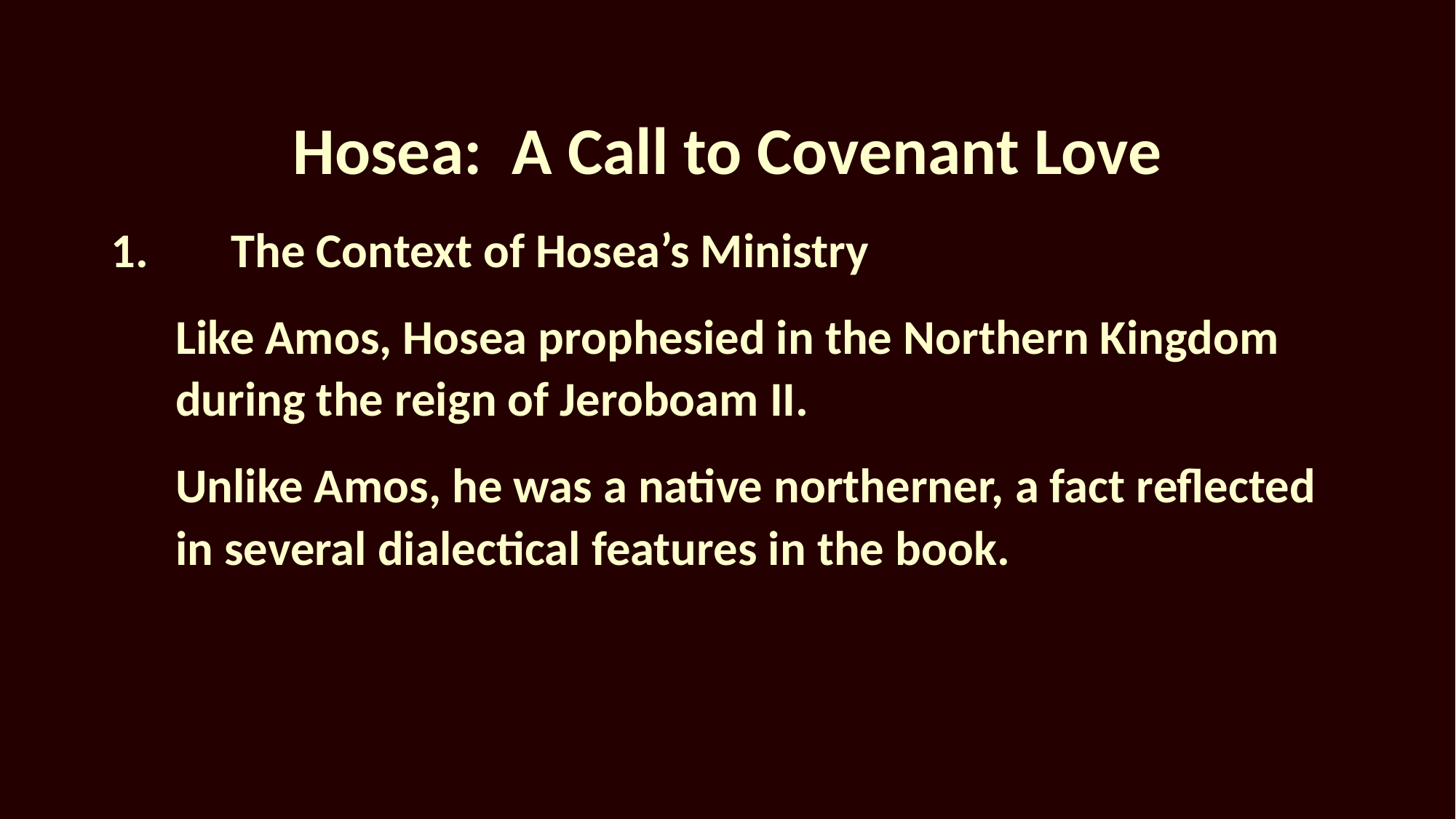

# Hosea:  A Call to Covenant Love
1.	 The Context of Hosea’s Ministry
Like Amos, Hosea prophesied in the Northern Kingdom during the reign of Jeroboam II.
Unlike Amos, he was a native northerner, a fact reflected in several dialectical features in the book.